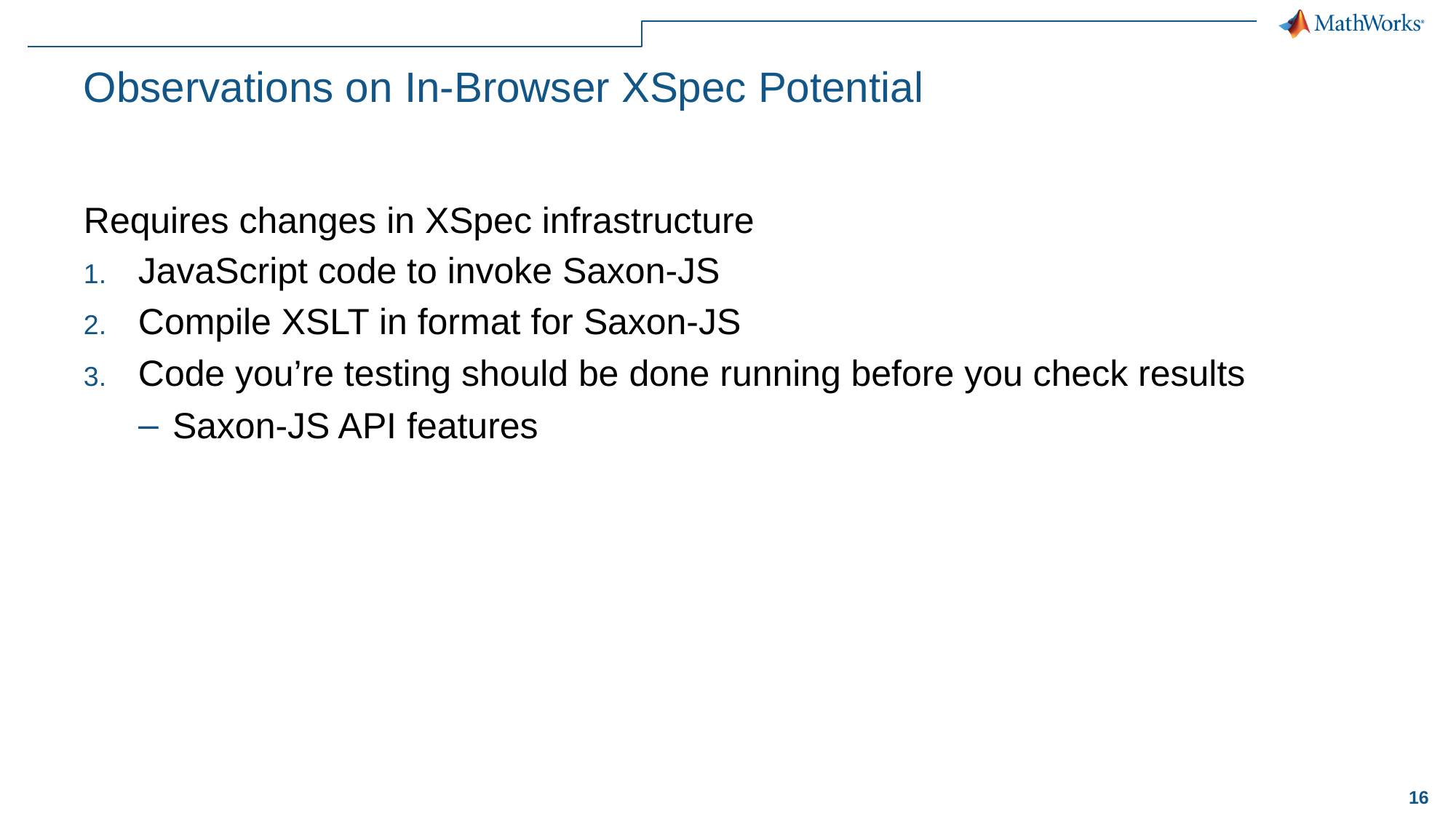

# Observations on In-Browser XSpec Potential
Requires changes in XSpec infrastructure
JavaScript code to invoke Saxon-JS
Compile XSLT in format for Saxon-JS
Code you’re testing should be done running before you check results
Saxon-JS API features